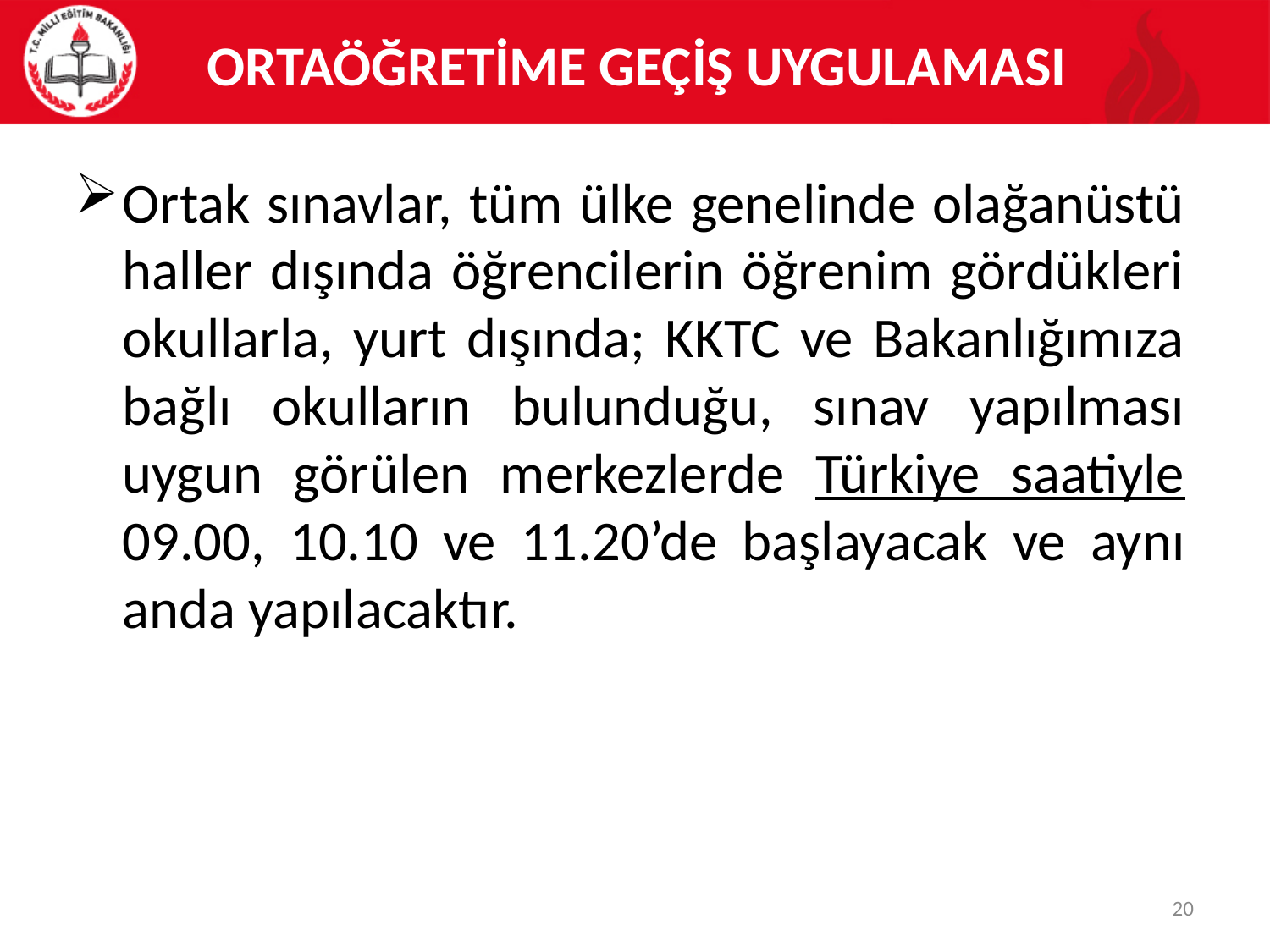

# ORTAÖĞRETİME GEÇİŞ UYGULAMASI
Ortak sınavlar, tüm ülke genelinde olağanüstü haller dışında öğrencilerin öğrenim gördükleri okullarla, yurt dışında; KKTC ve Bakanlığımıza bağlı okulların bulunduğu, sınav yapılması uygun görülen merkezlerde Türkiye saatiyle 09.00, 10.10 ve 11.20’de başlayacak ve aynı anda yapılacaktır.
20